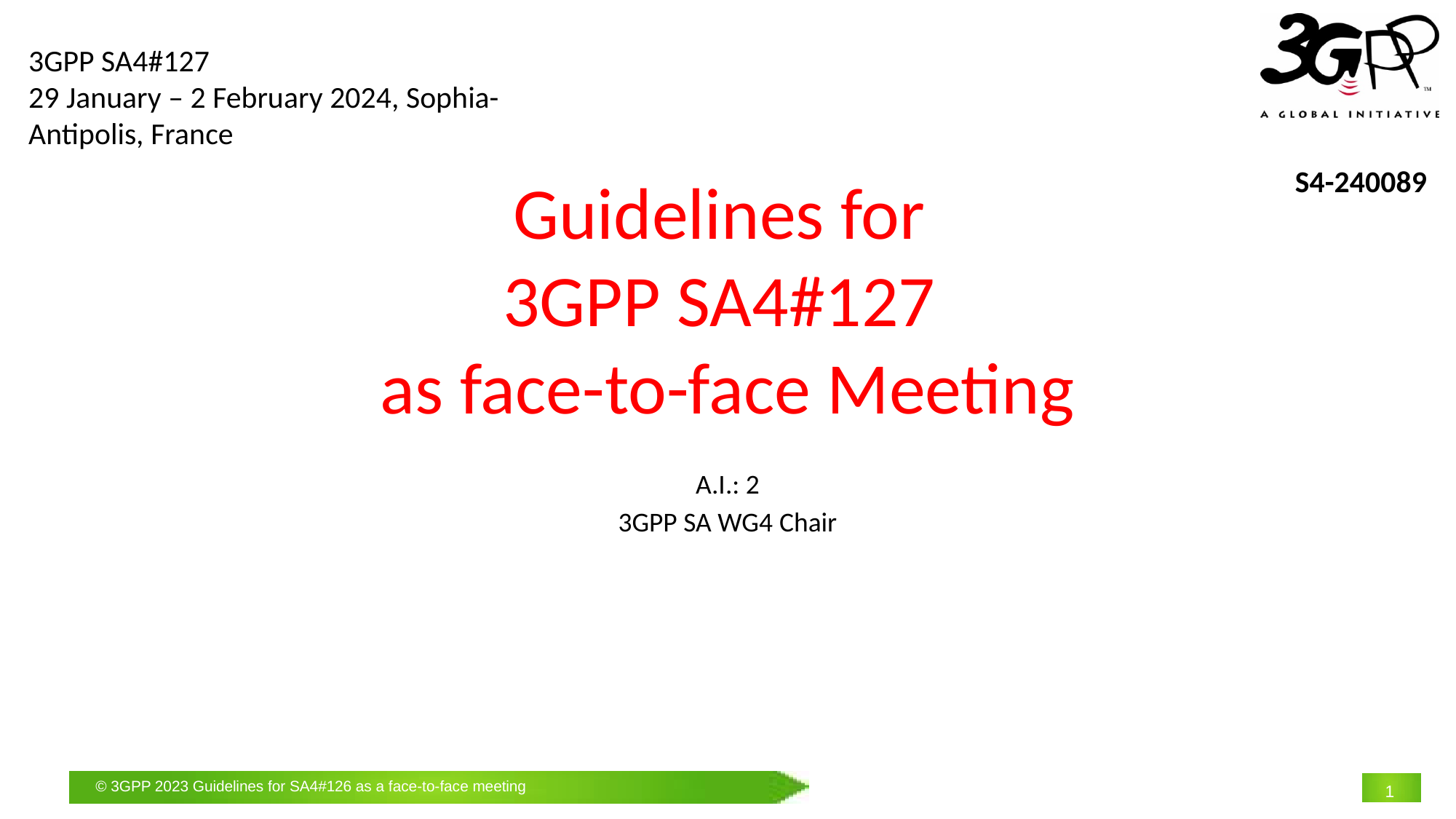

3GPP SA4#127
29 January – 2 February 2024, Sophia-Antipolis, France
S4-240089
# Guidelines for 3GPP SA4#127 as face-to-face Meeting
A.I.: 2
3GPP SA WG4 Chair
1